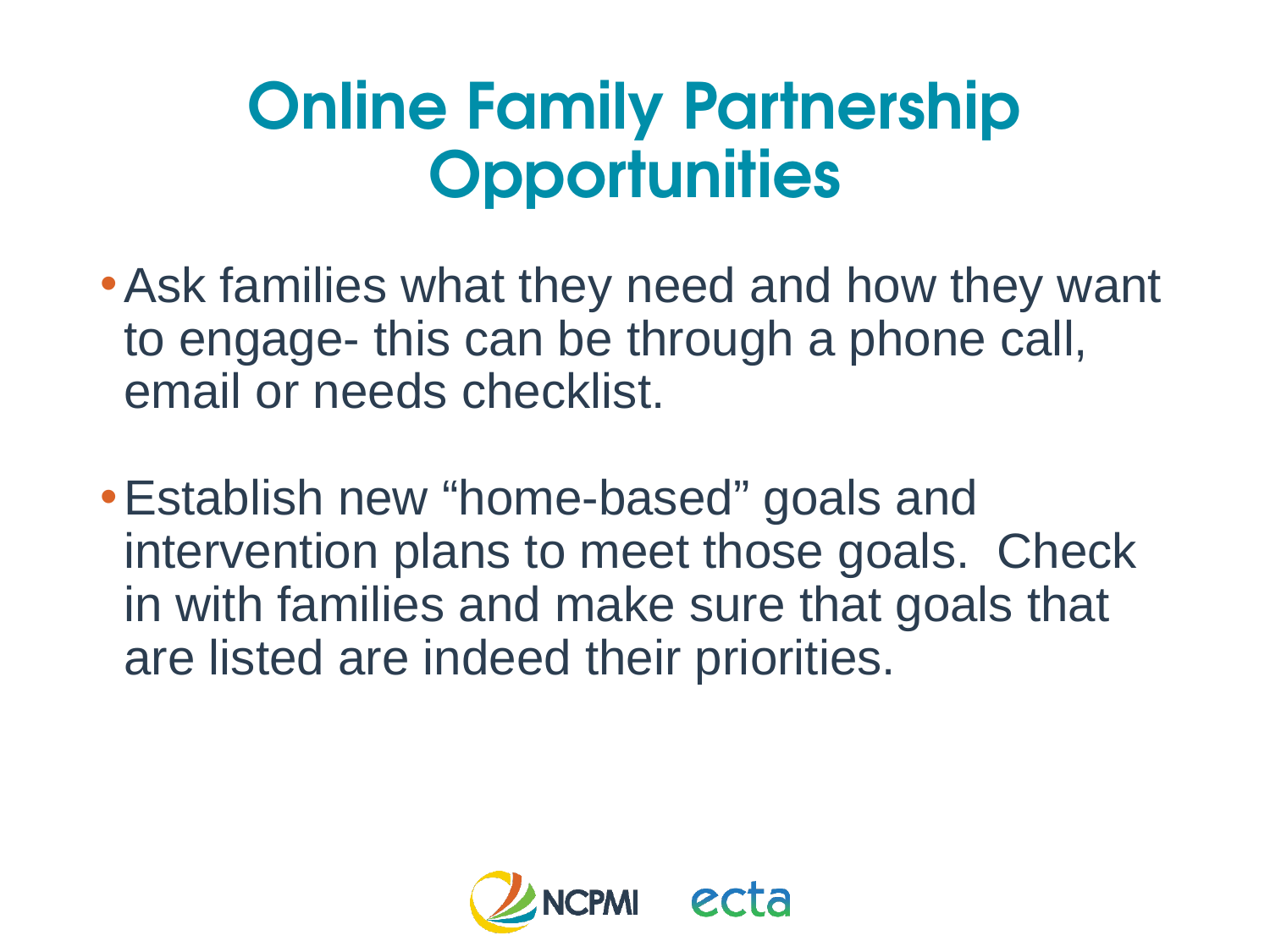

# Online Family Partnership Opportunities
Ask families what they need and how they want to engage- this can be through a phone call, email or needs checklist.

Establish new “home-based” goals and intervention plans to meet those goals.  Check in with families and make sure that goals that are listed are indeed their priorities.